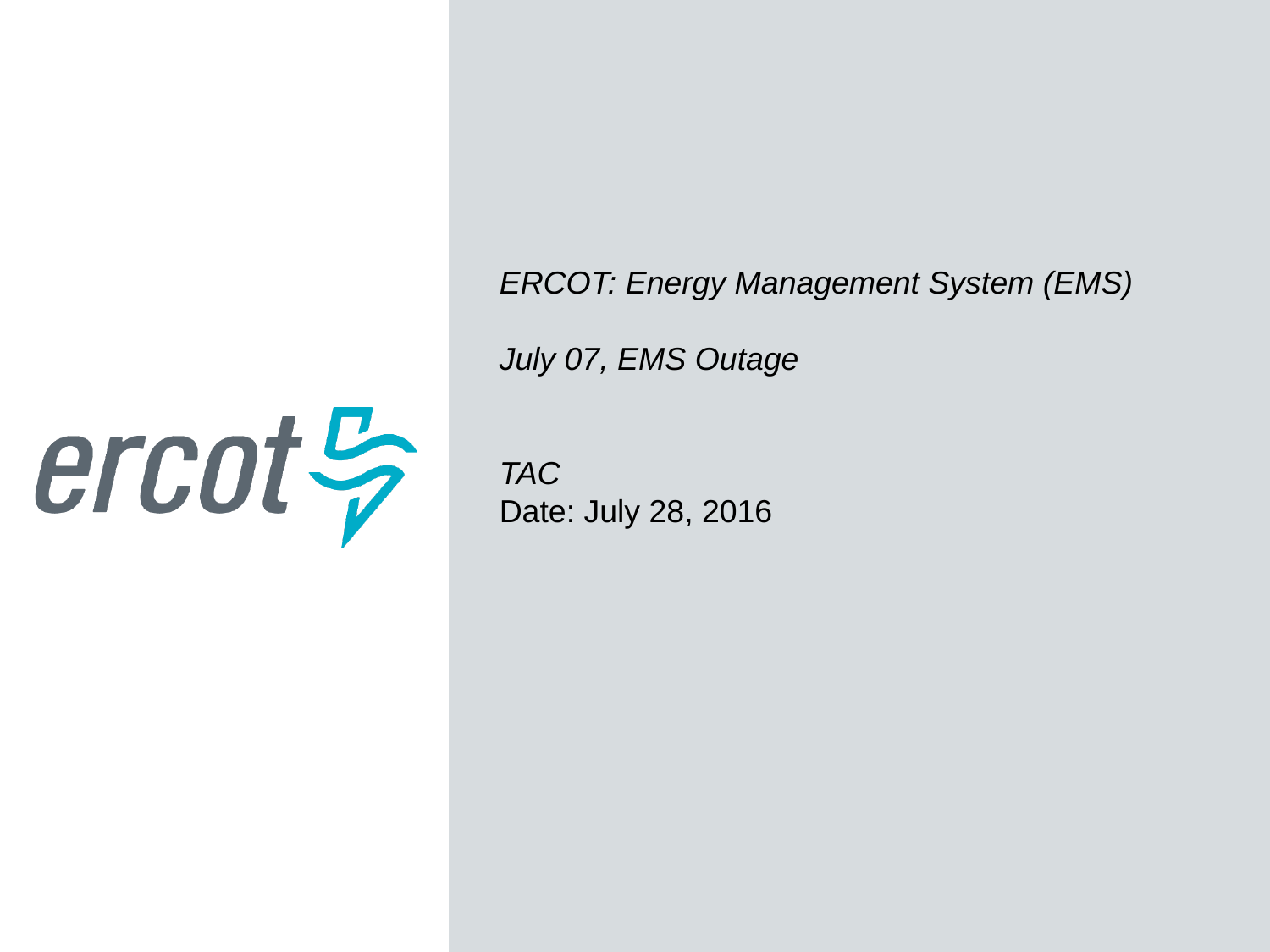

ERCOT: Energy Management System (EMS)

July 07, EMS Outage

TAC
Date: July 28, 2016